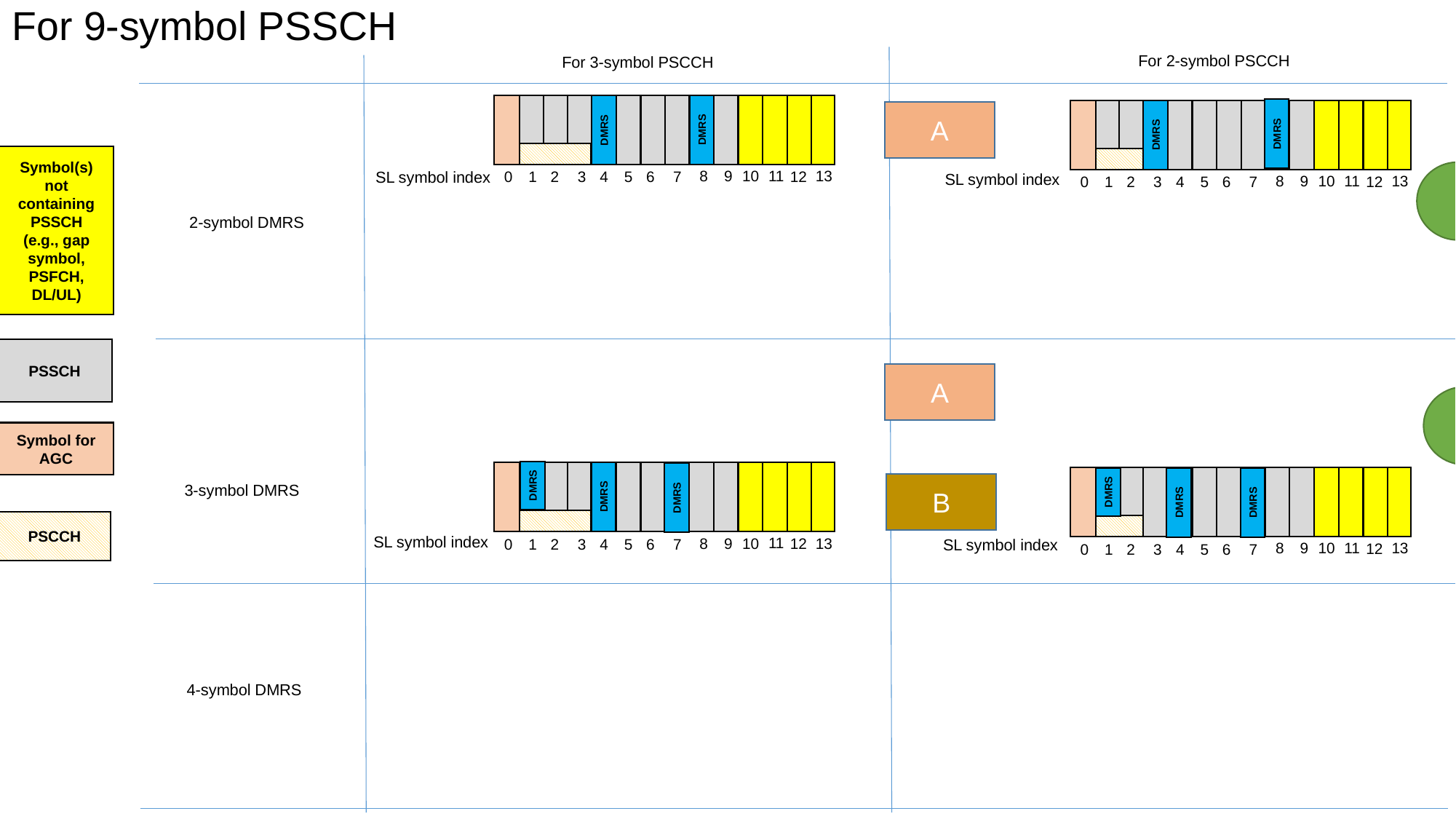

# For 9-symbol PSSCH
For 2-symbol PSCCH
For 3-symbol PSCCH
A

DMRS

DMRS

DMRS

DMRS

Symbol(s) not containing PSSCH
(e.g., gap symbol, PSFCH, DL/UL)
11
9
13
10
8
SL symbol index
12
7
3
5
1
6
2
4
0

SL symbol index
11
9
13
10
8
12
7
3
5
1
6
2
4
0
2-symbol DMRS
PSSCH
A

Symbol for AGC
DMRS
B
3-symbol DMRS
DMRS

DMRS

DMRS

DMRS

DMRS

PSCCH
SL symbol index
11
9
13
10
8
12
SL symbol index
7
3
5
1
6
2
4
0
11
9
13
10
8
12
7
3
5
1
6
2
4
0
4-symbol DMRS